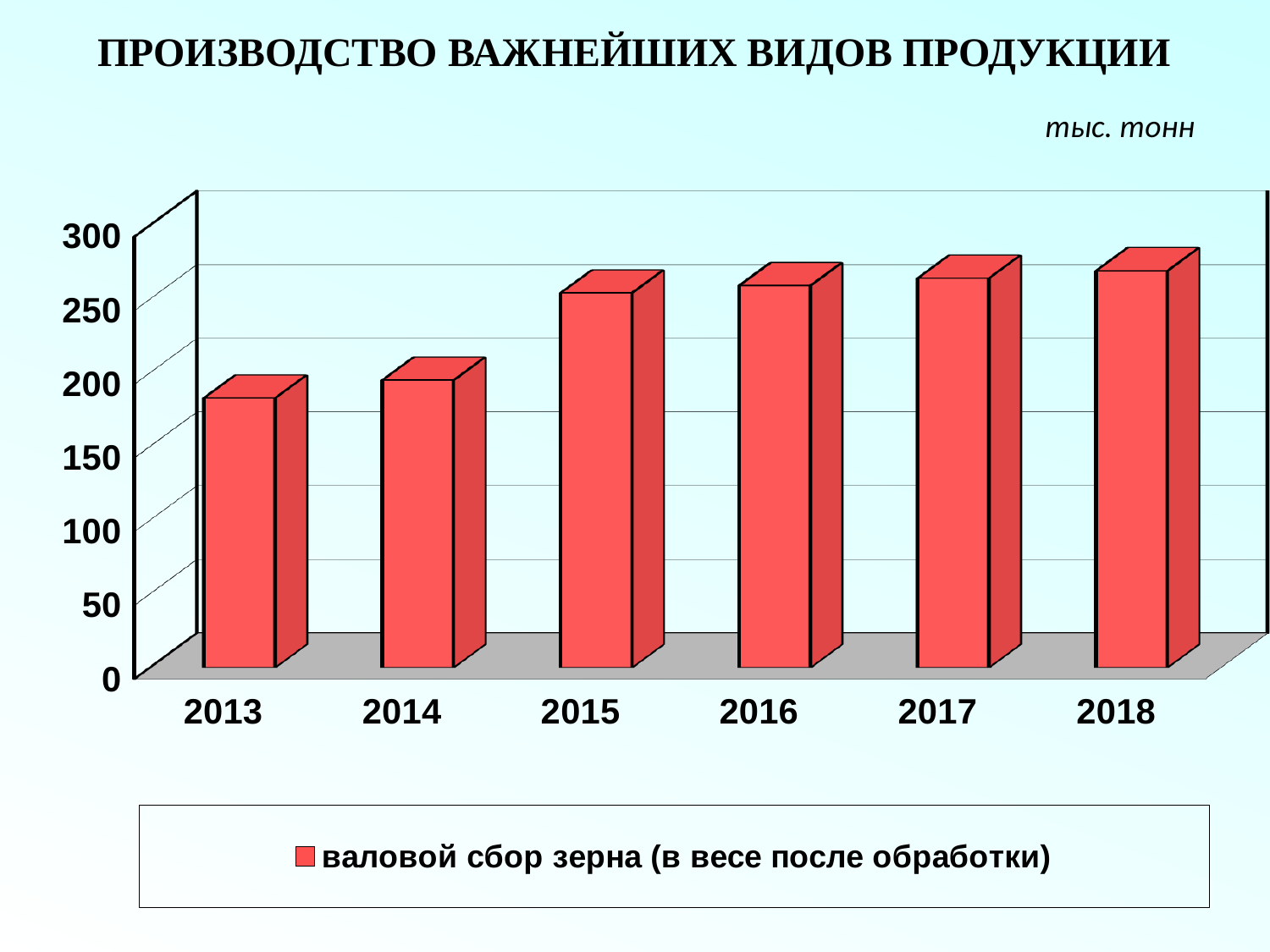

ПРОИЗВОДСТВО ВАЖНЕЙШИХ ВИДОВ ПРОДУКЦИИ

[unsupported chart]

тыс. тонн